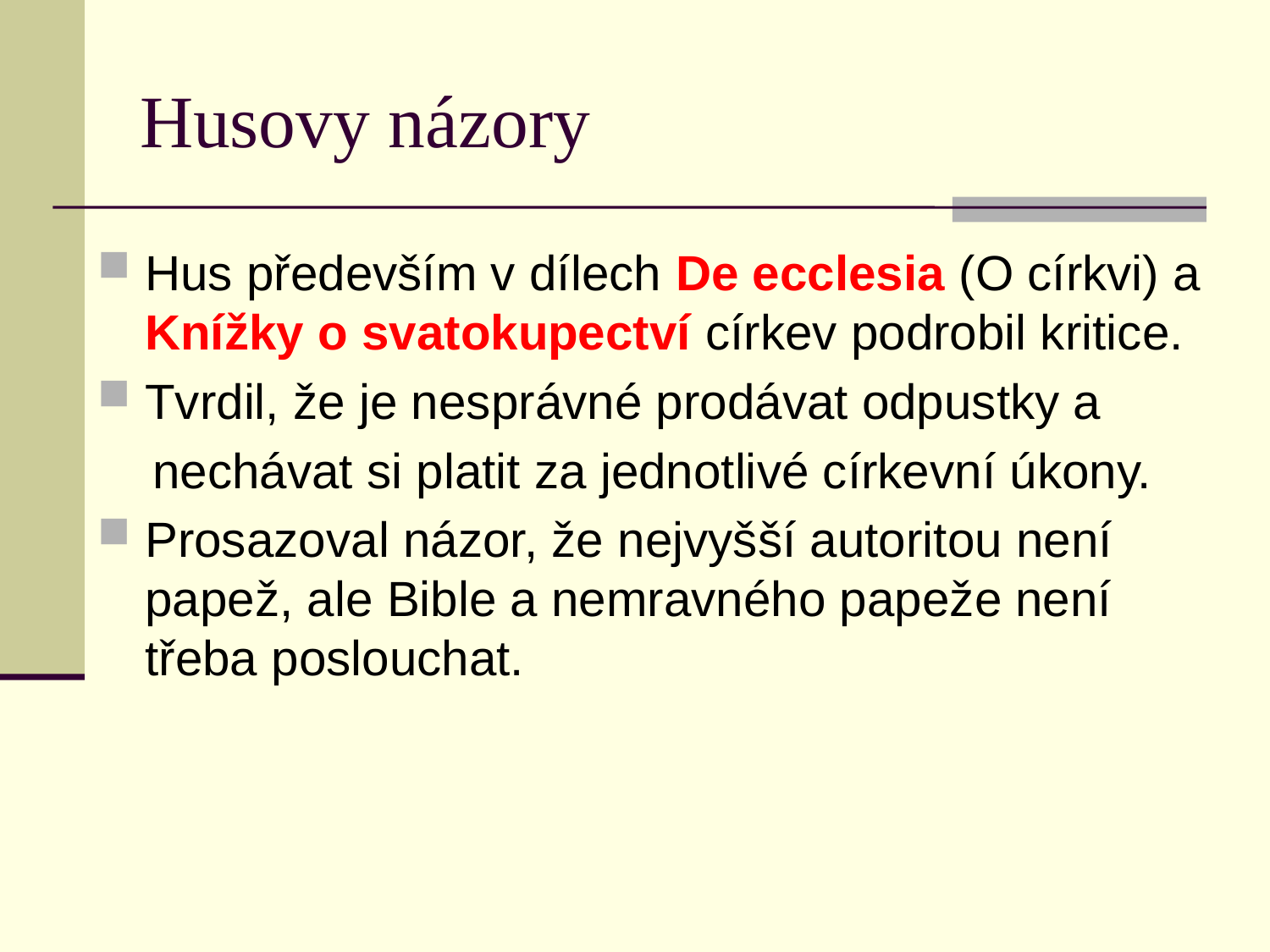

# Husovy názory

Hus především v dílech De ecclesia (O církvi) a Knížky o svatokupectví církev podrobil kritice.
Tvrdil, že je nesprávné prodávat odpustky a
    nechávat si platit za jednotlivé církevní úkony.
Prosazoval názor, že nejvyšší autoritou není papež, ale Bible a nemravného papeže není třeba poslouchat.